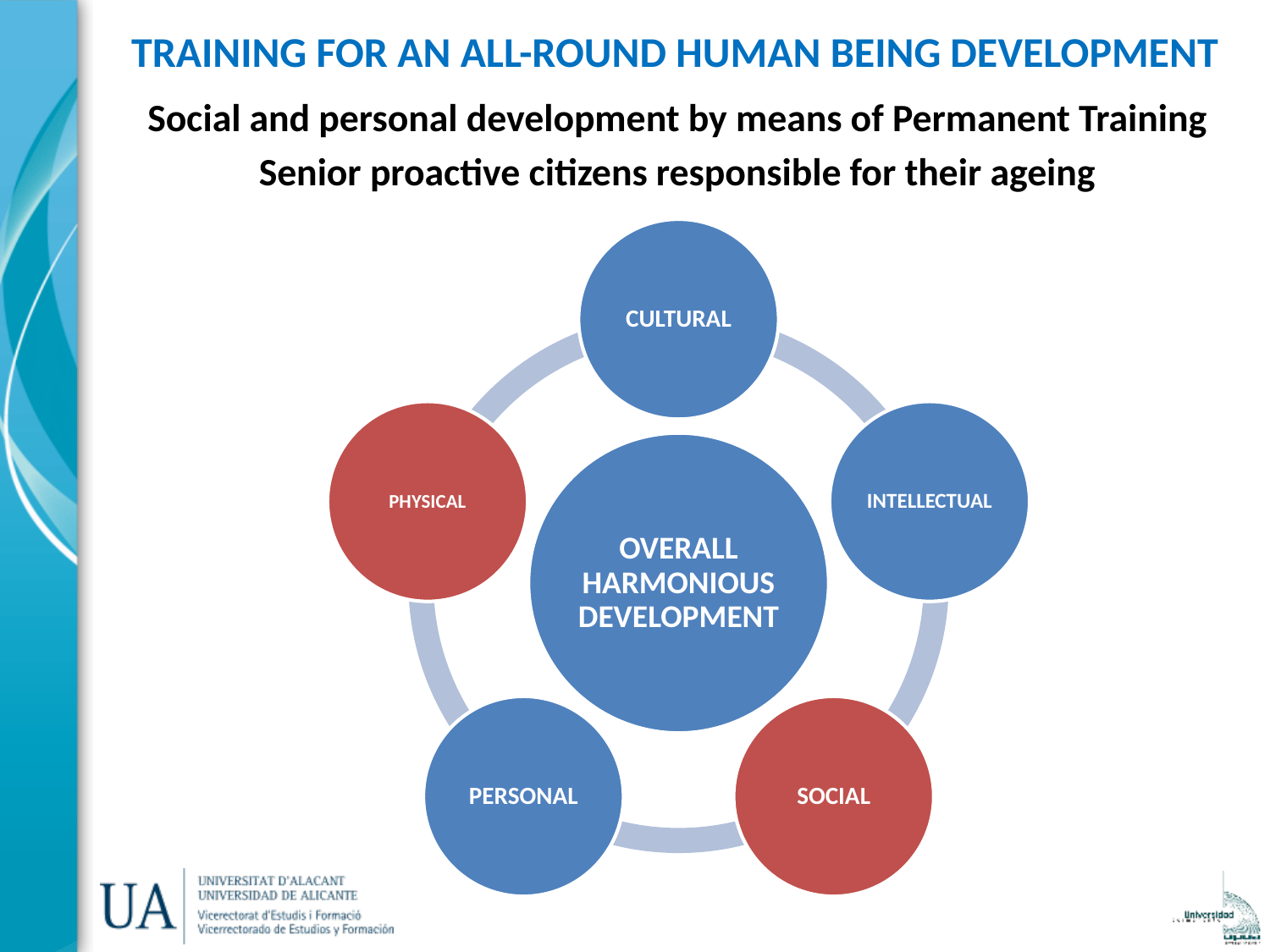

# TRAINING FOR AN ALL-ROUND HUMAN BEING DEVELOPMENT
Social and personal development by means of Permanent Training
Senior proactive citizens responsible for their ageing
OVERALL HARMONIOUS DEVELOPMENT
CULTURAL
INTELLECTUAL
SOCIAL
PERSONAL
PHYSICAL